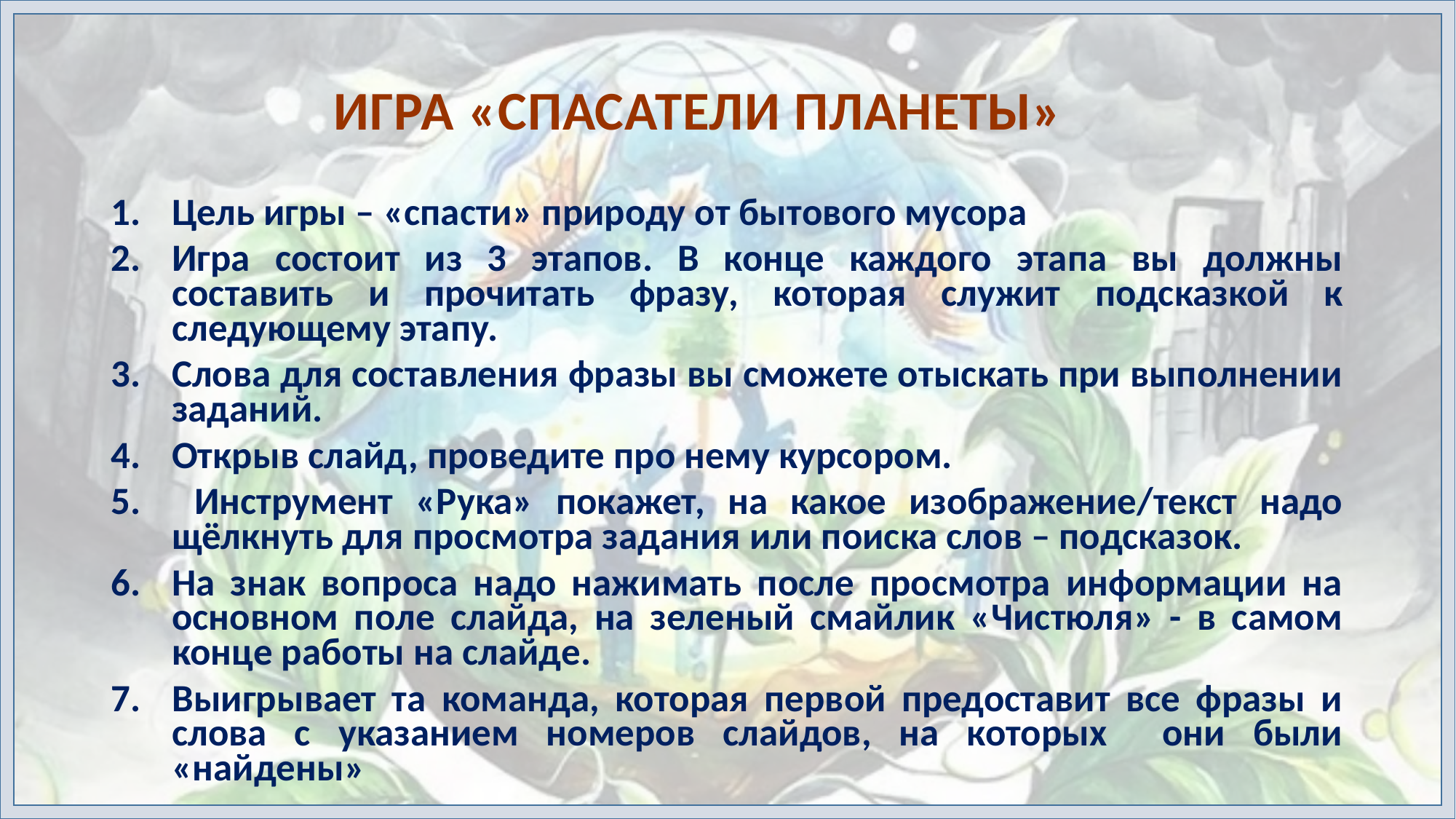

ИГРА «СПАСАТЕЛИ ПЛАНЕТЫ»

Цель игры – «спасти» природу от бытового мусора
Игра состоит из 3 этапов. В конце каждого этапа вы должны составить и прочитать фразу, которая служит подсказкой к следующему этапу.
Слова для составления фразы вы сможете отыскать при выполнении заданий.
Открыв слайд, проведите про нему курсором.
 Инструмент «Рука» покажет, на какое изображение/текст надо щёлкнуть для просмотра задания или поиска слов – подсказок.
На знак вопроса надо нажимать после просмотра информации на основном поле слайда, на зеленый смайлик «Чистюля» - в самом конце работы на слайде.
Выигрывает та команда, которая первой предоставит все фразы и слова с указанием номеров слайдов, на которых  они были «найдены»